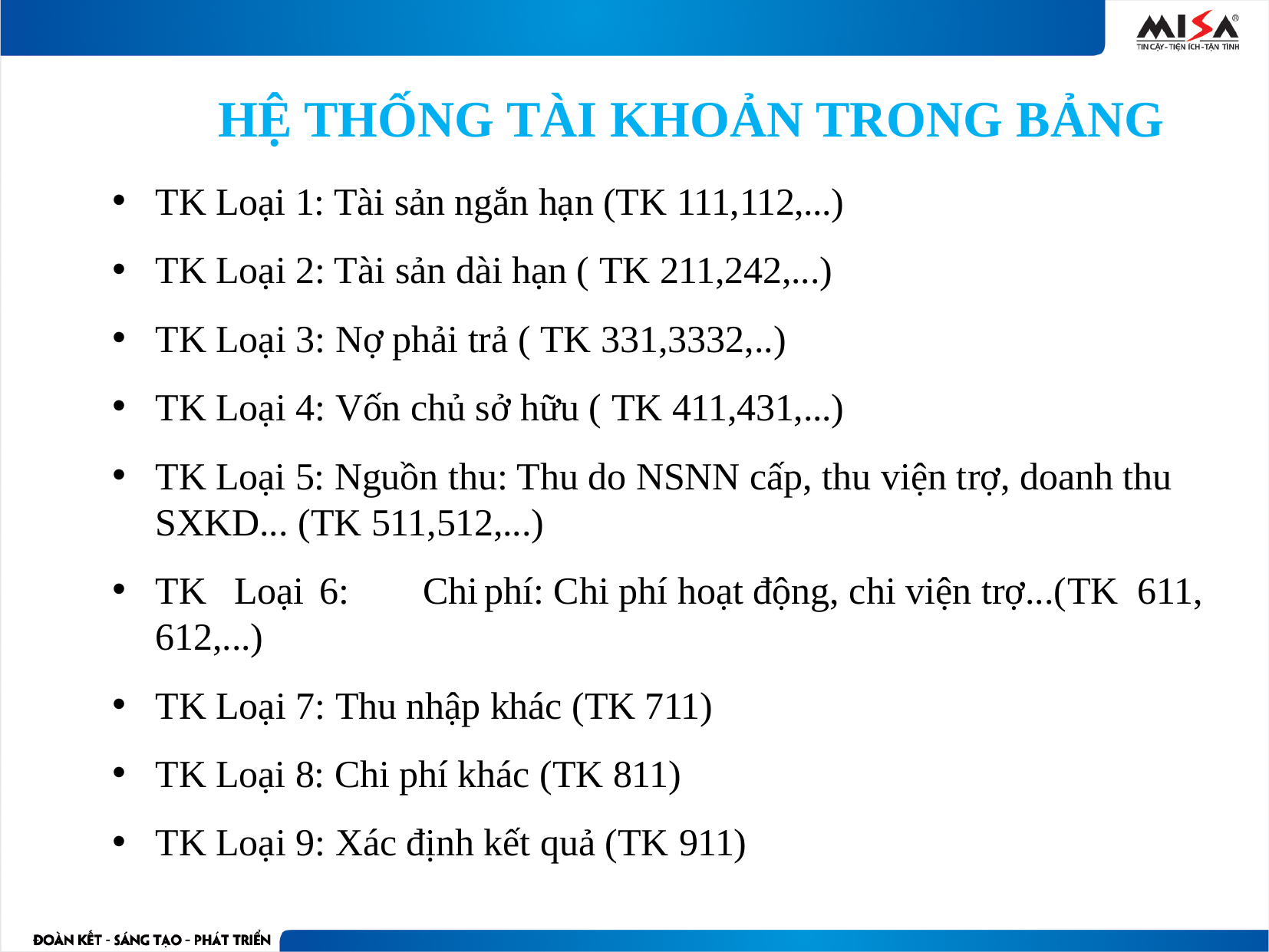

# HỆ THỐNG TÀI KHOẢN TRONG BẢNG
TK Loại 1: Tài sản ngắn hạn (TK 111,112,...)
TK Loại 2: Tài sản dài hạn ( TK 211,242,...)
TK Loại 3: Nợ phải trả ( TK 331,3332,..)
TK Loại 4: Vốn chủ sở hữu ( TK 411,431,...)
TK Loại 5: Nguồn thu: Thu do NSNN cấp, thu viện trợ, doanh thu SXKD... (TK 511,512,...)
TK	Loại	6:	Chi	phí: Chi phí hoạt động, chi viện trợ...(TK  611, 612,...)
TK Loại 7: Thu nhập khác (TK 711)
TK Loại 8: Chi phí khác (TK 811)
TK Loại 9: Xác định kết quả (TK 911)